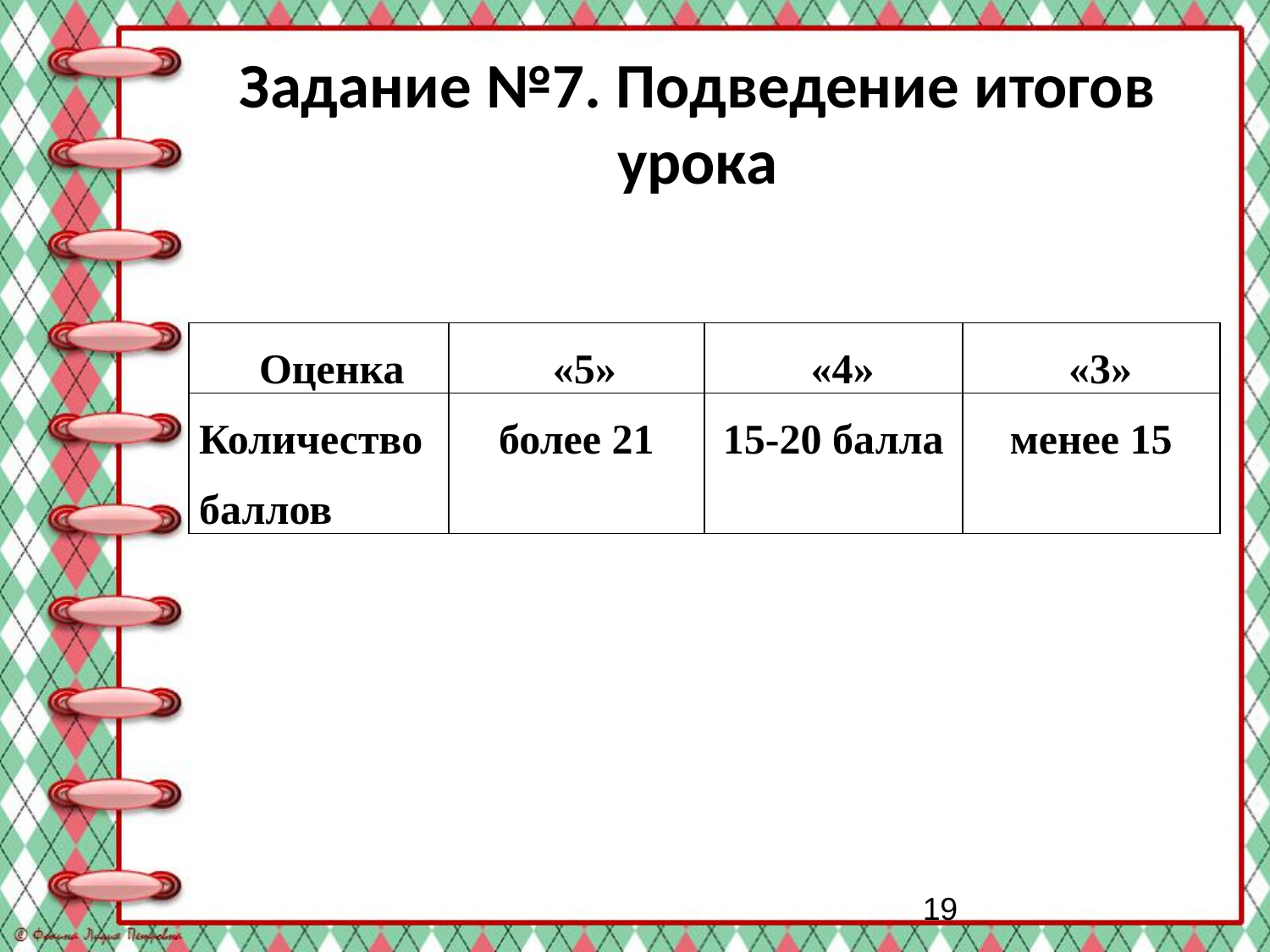

# Задание №7. Подведение итогов урока
|  |  |  |  |
| --- | --- | --- | --- |
| Оценка | «5» | «4» | «3» |
| Количество | более 21 | 15-20 балла | менее 15 |
| баллов |  |  |  |
|  |  |  |  |
19